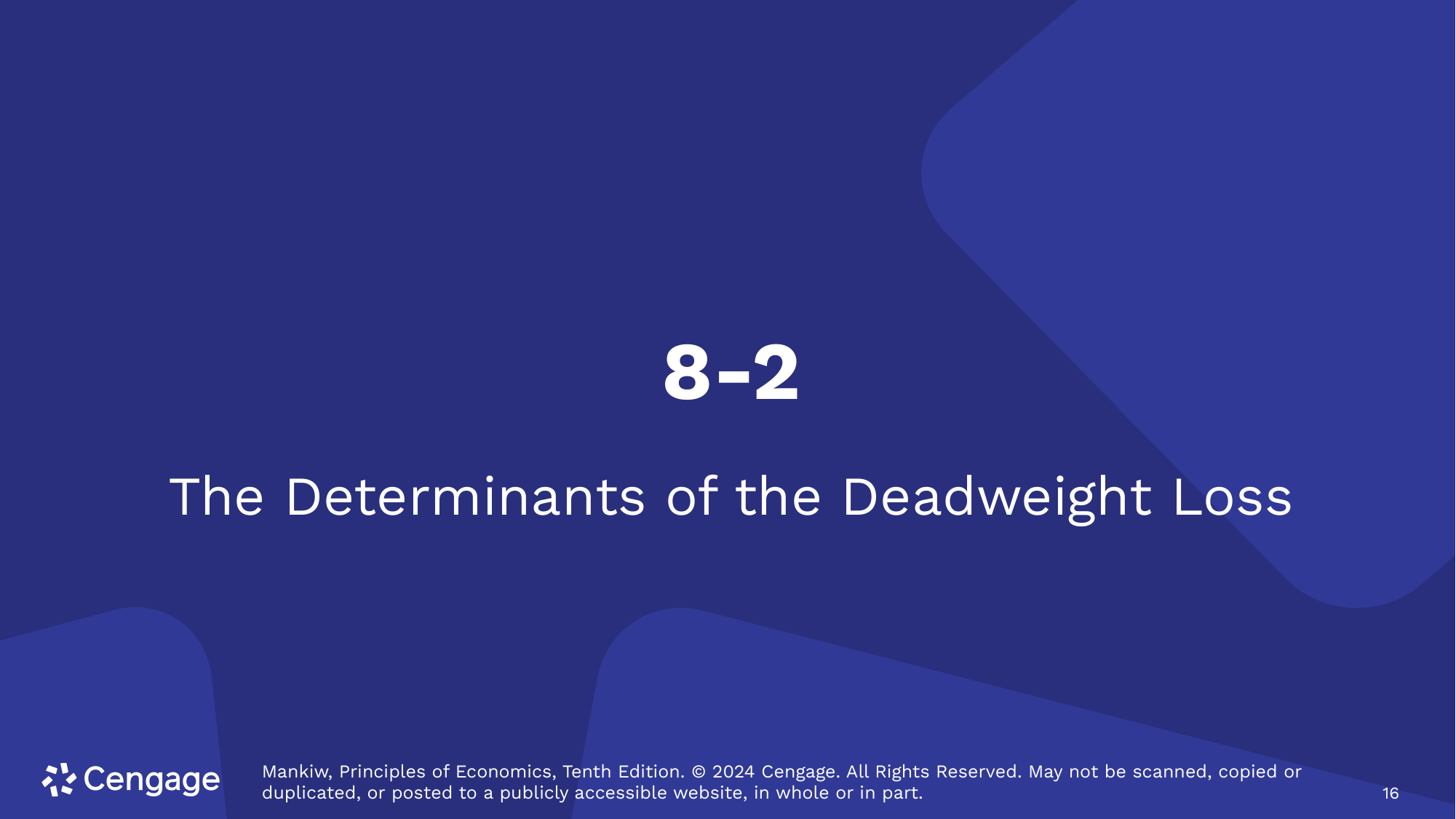

# 8-2
The Determinants of the Deadweight Loss